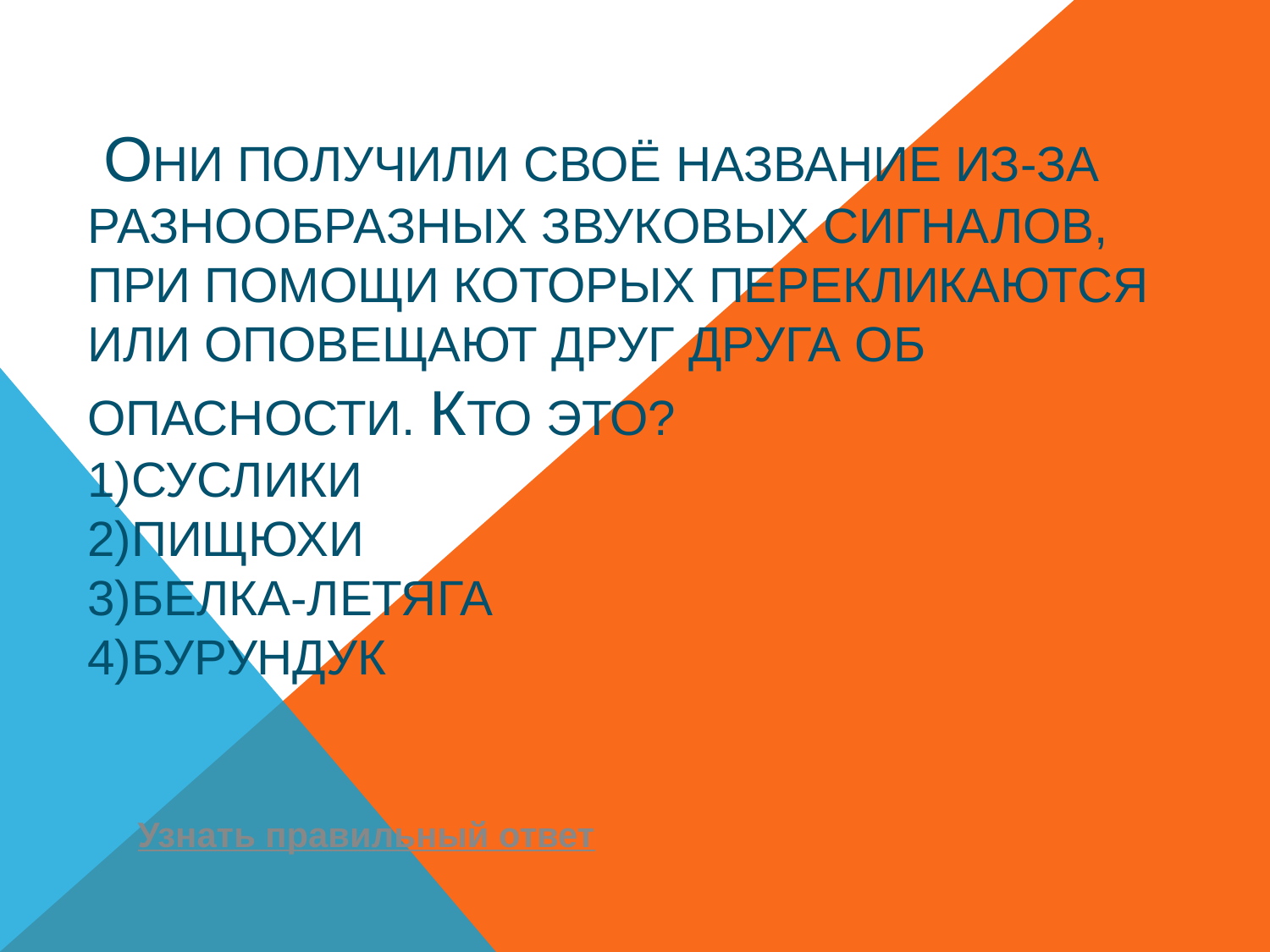

# они получили своё название из-за разнообразных звуковых сигналов, при помощи которых перекликаются или оповещают друг друга об опасности. кто это? 1)суслики 2)пищюхи 3)белка-летяга 4)бурундук
Узнать правильный ответ